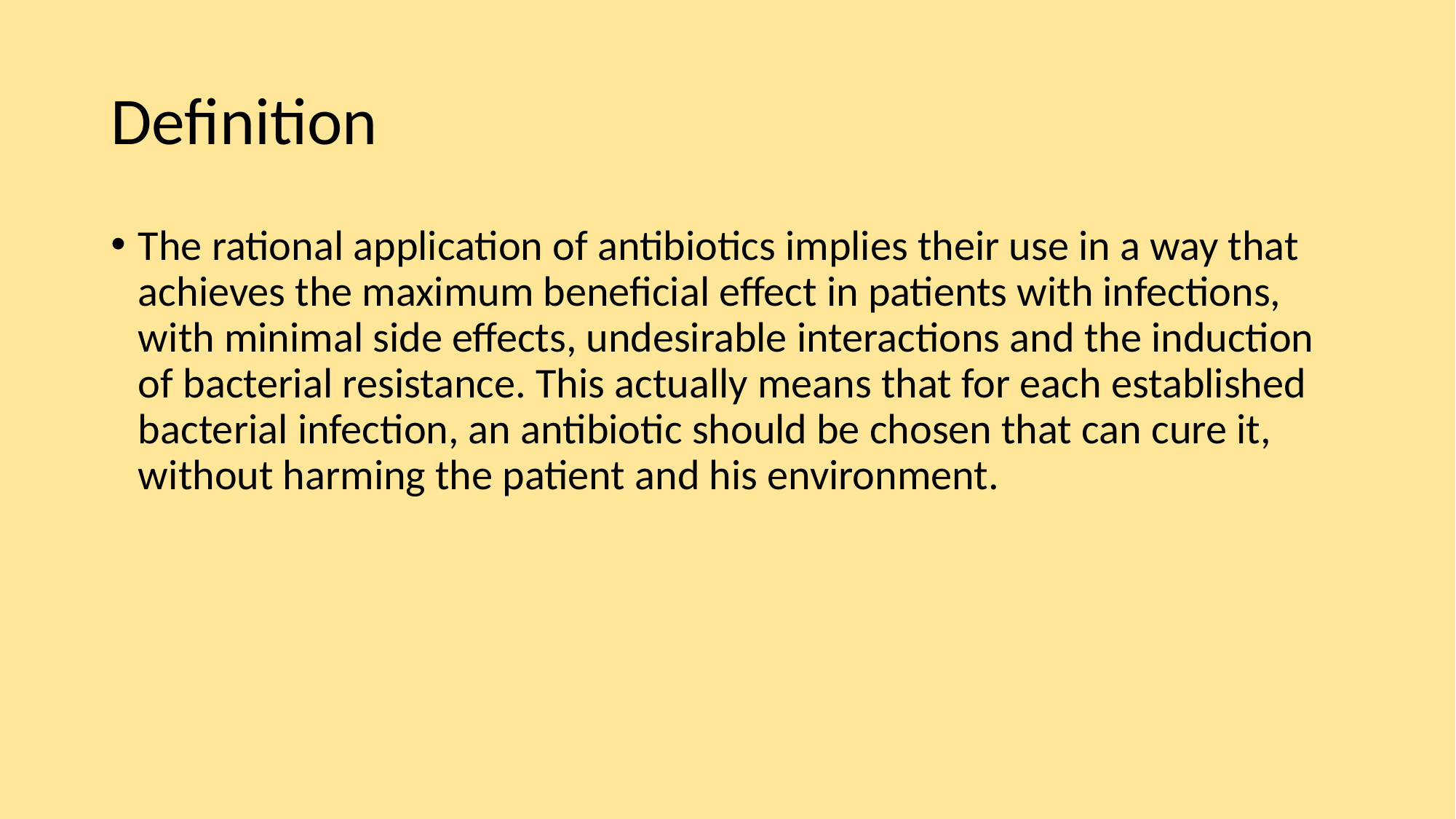

# Definition
The rational application of antibiotics implies their use in a way that achieves the maximum beneficial effect in patients with infections, with minimal side effects, undesirable interactions and the induction of bacterial resistance. This actually means that for each established bacterial infection, an antibiotic should be chosen that can cure it, without harming the patient and his environment.